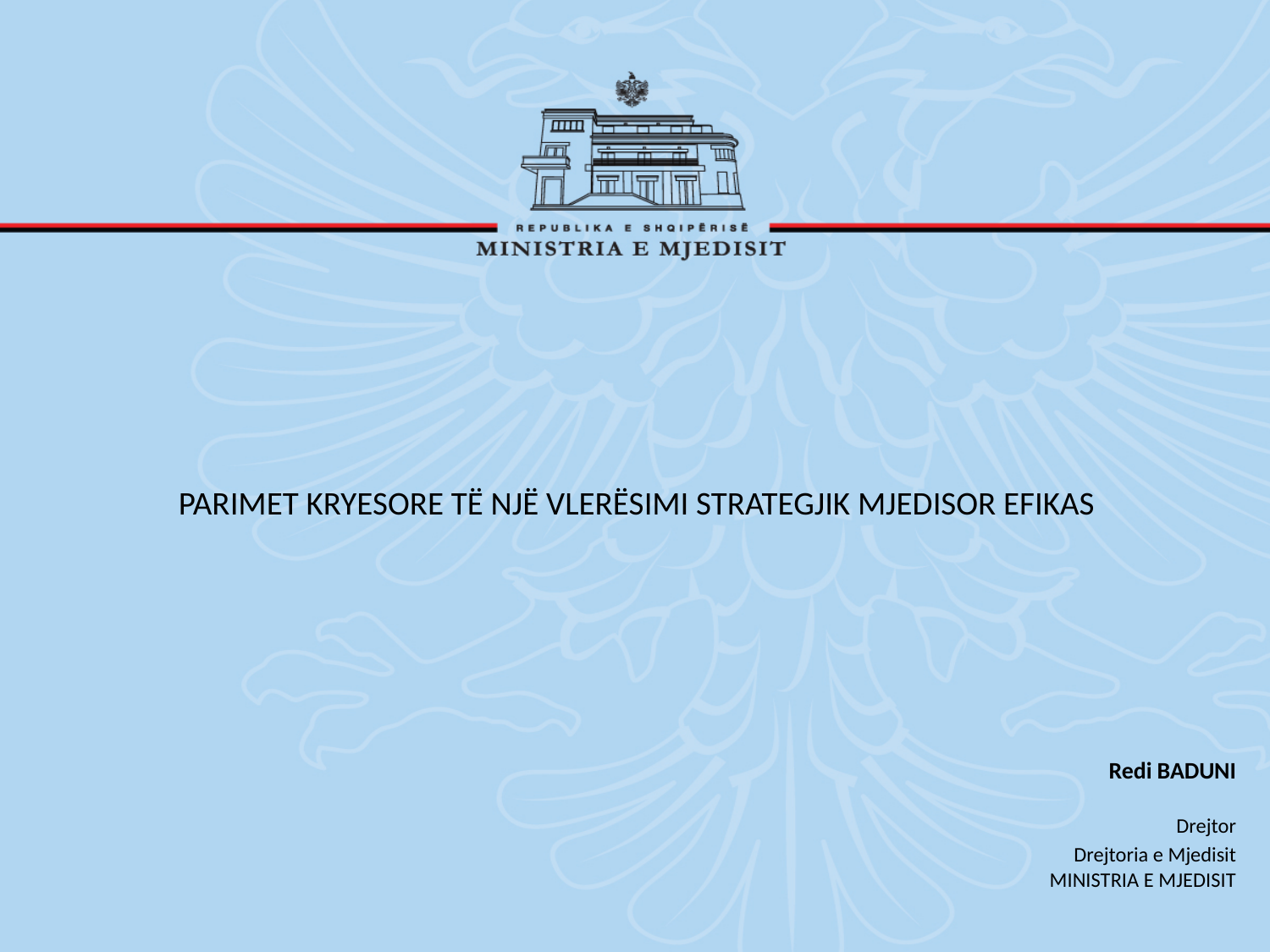

# PARIMET KRYESORE TË NJË VLERËSIMI STRATEGJIK MJEDISOR EFIKAS

Redi BADUNI
Drejtor
Drejtoria e Mjedisit
MINISTRIA E MJEDISIT